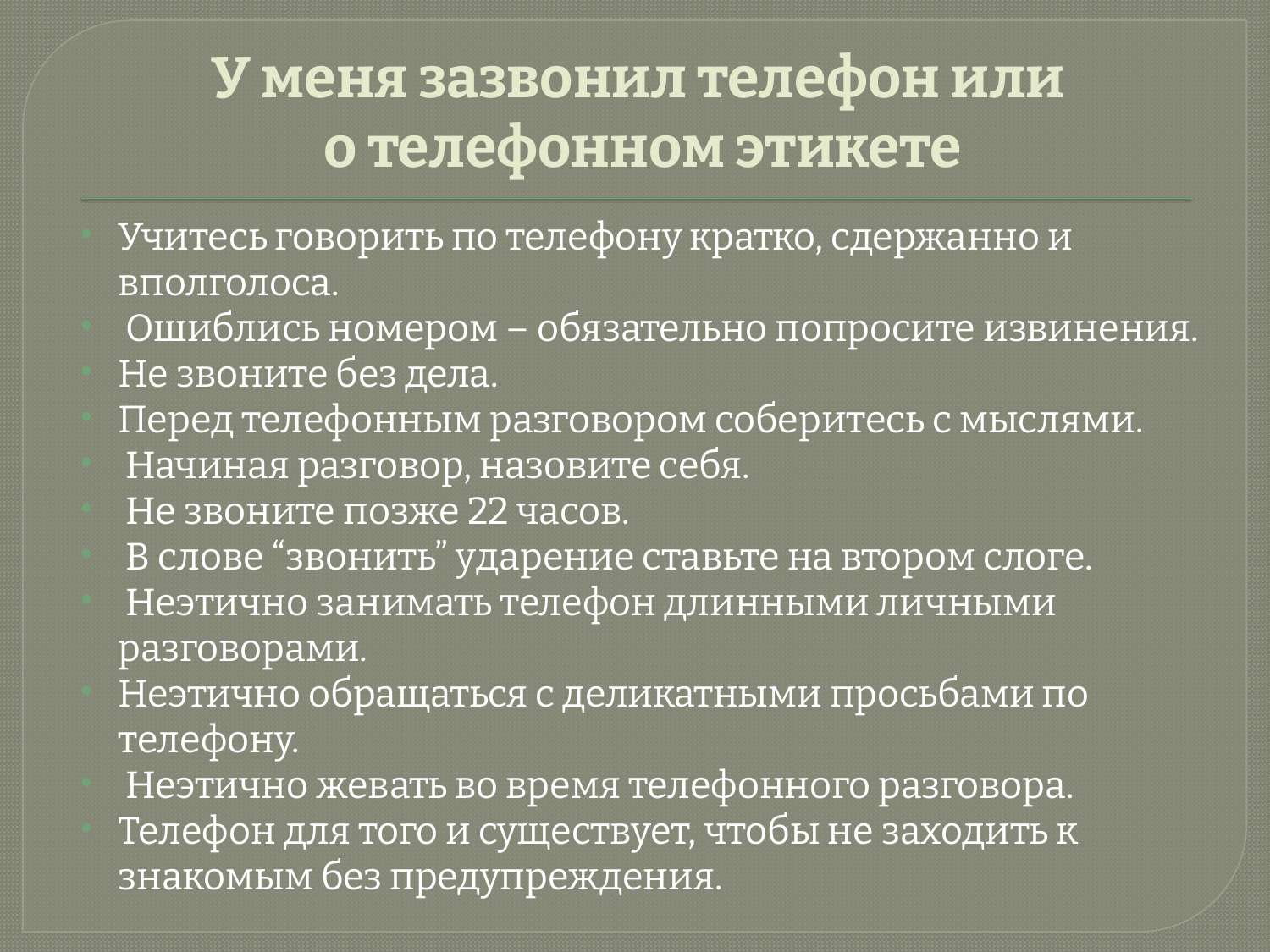

# У меня зазвонил телефон или о телефонном этикете
Учитесь говорить по телефону кратко, сдержанно и вполголоса.
 Ошиблись номером – обязательно попросите извинения.
Не звоните без дела.
Перед телефонным разговором соберитесь с мыслями.
 Начиная разговор, назовите себя.
 Не звоните позже 22 часов.
 В слове “звонить” ударение ставьте на втором слоге.
 Неэтично занимать телефон длинными личными разговорами.
Неэтично обращаться с деликатными просьбами по телефону.
 Неэтично жевать во время телефонного разговора.
Телефон для того и существует, чтобы не заходить к знакомым без предупреждения.